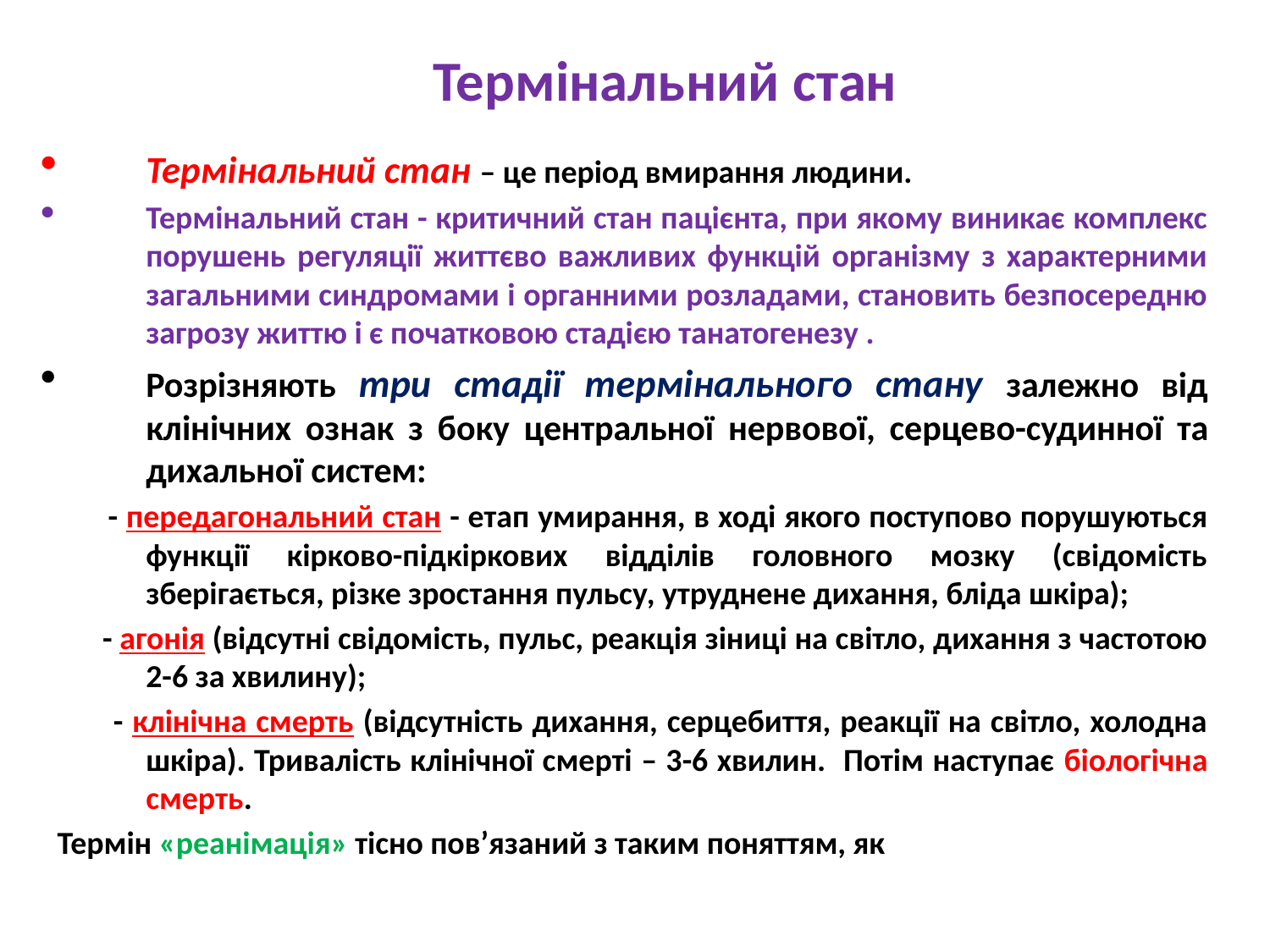

Термінальний стан
Термінальний стан – це період вмирання людини.
Термінальний стан - критичний стан пацієнта, при якому виникає комплекс порушень регуляції життєво важливих функцій організму з характерними загальними синдромами і органними розладами, становить безпосередню загрозу життю і є початковою стадією танатогенезу .
Розрізняють три стадії термінального стану залежно від клінічних ознак з боку центральної нервової, серцево-судинної та дихальної систем:
      - передагональний стан - етап умирання, в ході якого поступово порушуються функції кірково-підкіркових відділів головного мозку (свідомість зберігається, різке зростання пульсу, утруднене дихання, бліда шкіра);
      - агонія (відсутні свідомість, пульс, реакція зіниці на світло, дихання з частотою 2-6 за хвилину);
      - клінічна смерть (відсутність дихання, серцебиття, реакції на світло, холодна шкіра). Тривалість клінічної смерті – 3-6 хвилин.  Потім наступає біологічна смерть.
Термін «реанімація» тісно пов’язаний з таким поняттям, як